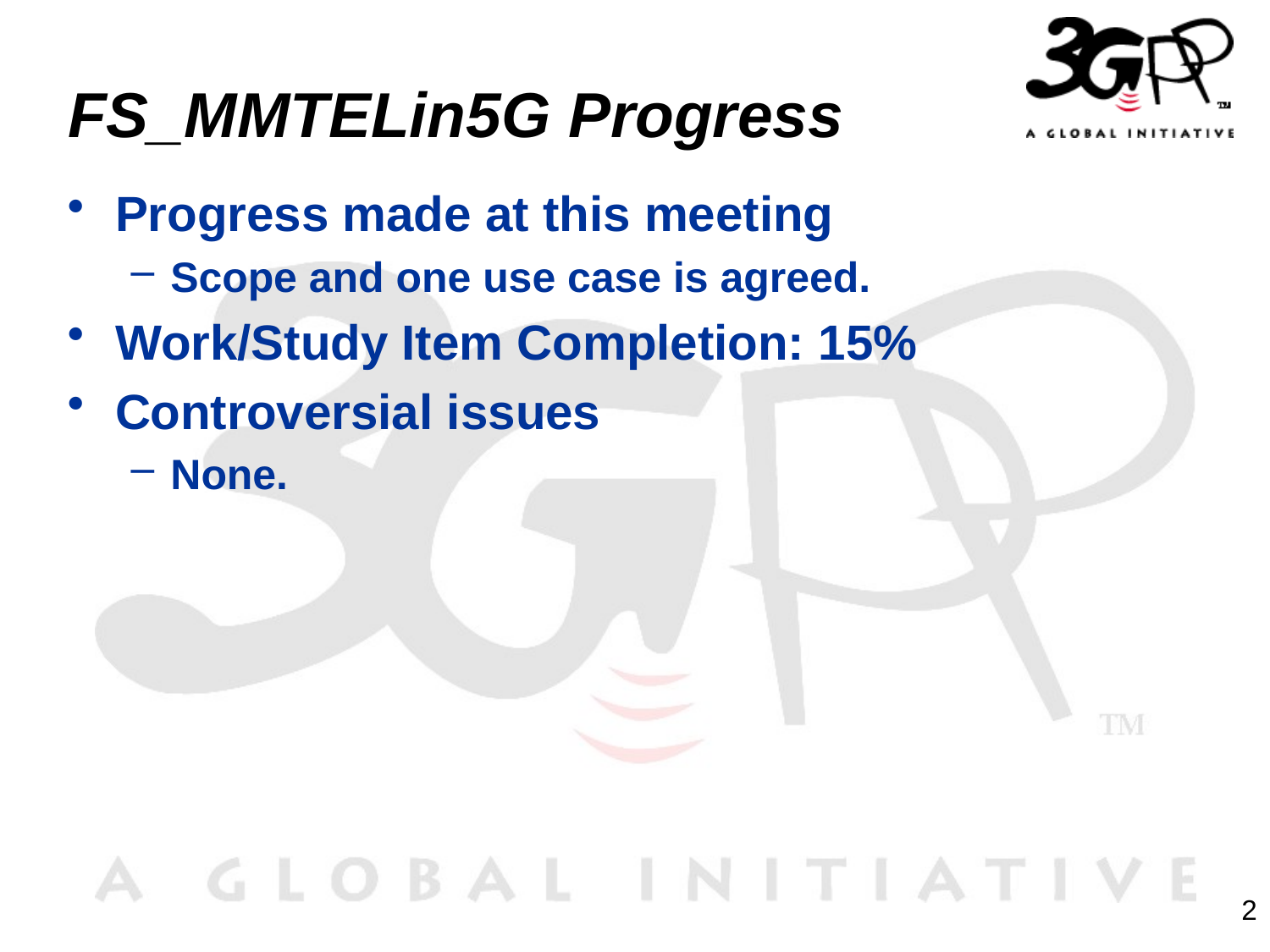

# FS_MMTELin5G Progress
Progress made at this meeting
Scope and one use case is agreed.
Work/Study Item Completion: 15%
Controversial issues
None.
2